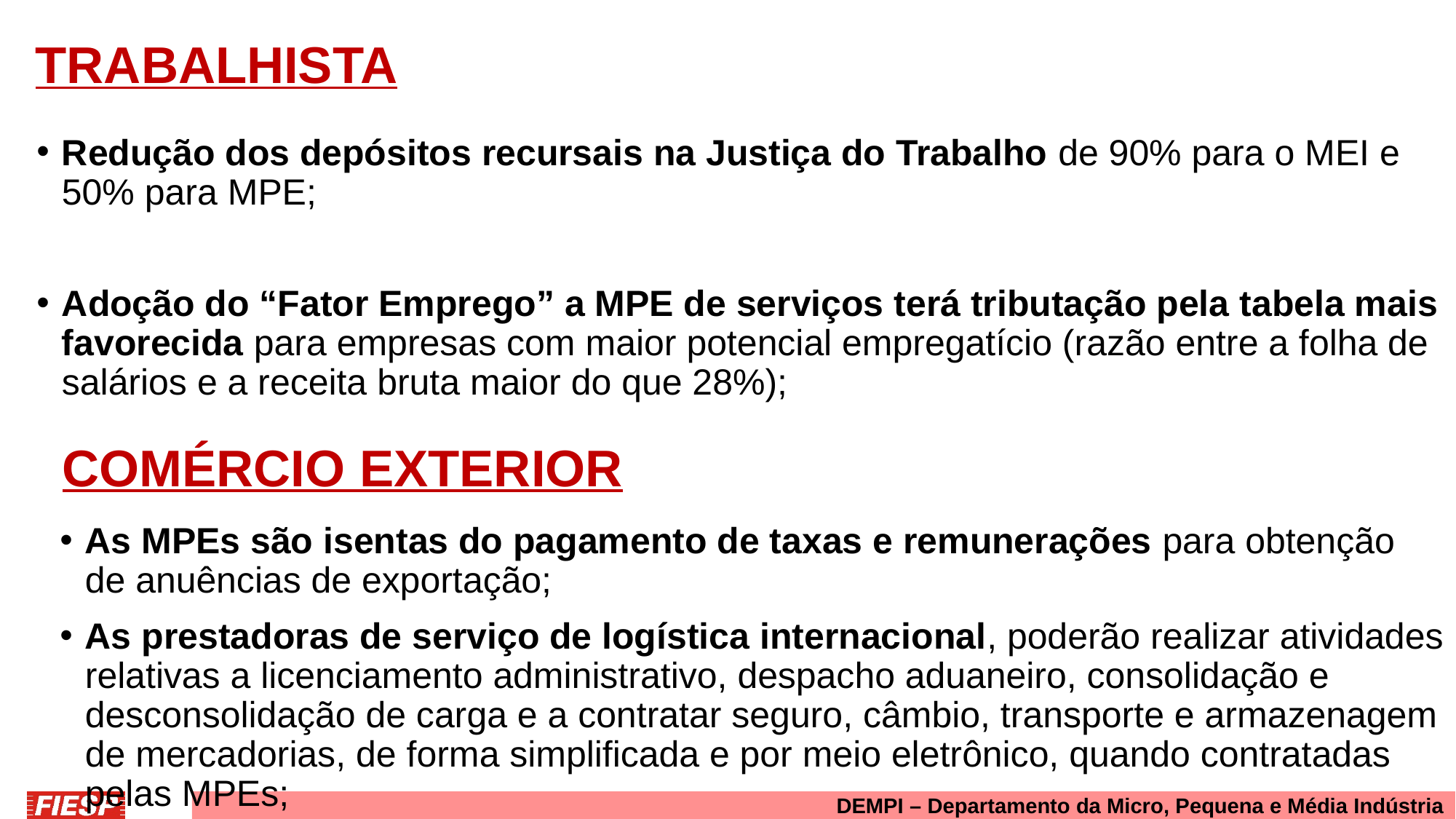

# TRABALHISTA
Redução dos depósitos recursais na Justiça do Trabalho de 90% para o MEI e 50% para MPE;

Adoção do “Fator Emprego” a MPE de serviços terá tributação pela tabela mais favorecida para empresas com maior potencial empregatício (razão entre a folha de salários e a receita bruta maior do que 28%);
COMÉRCIO EXTERIOR
As MPEs são isentas do pagamento de taxas e remunerações para obtenção de anuências de exportação;
As prestadoras de serviço de logística internacional, poderão realizar atividades relativas a licenciamento administrativo, despacho aduaneiro, consolidação e desconsolidação de carga e a contratar seguro, câmbio, transporte e armazenagem de mercadorias, de forma simplificada e por meio eletrônico, quando contratadas pelas MPEs;
DEMPI – Departamento da Micro, Pequena e Média Indústria